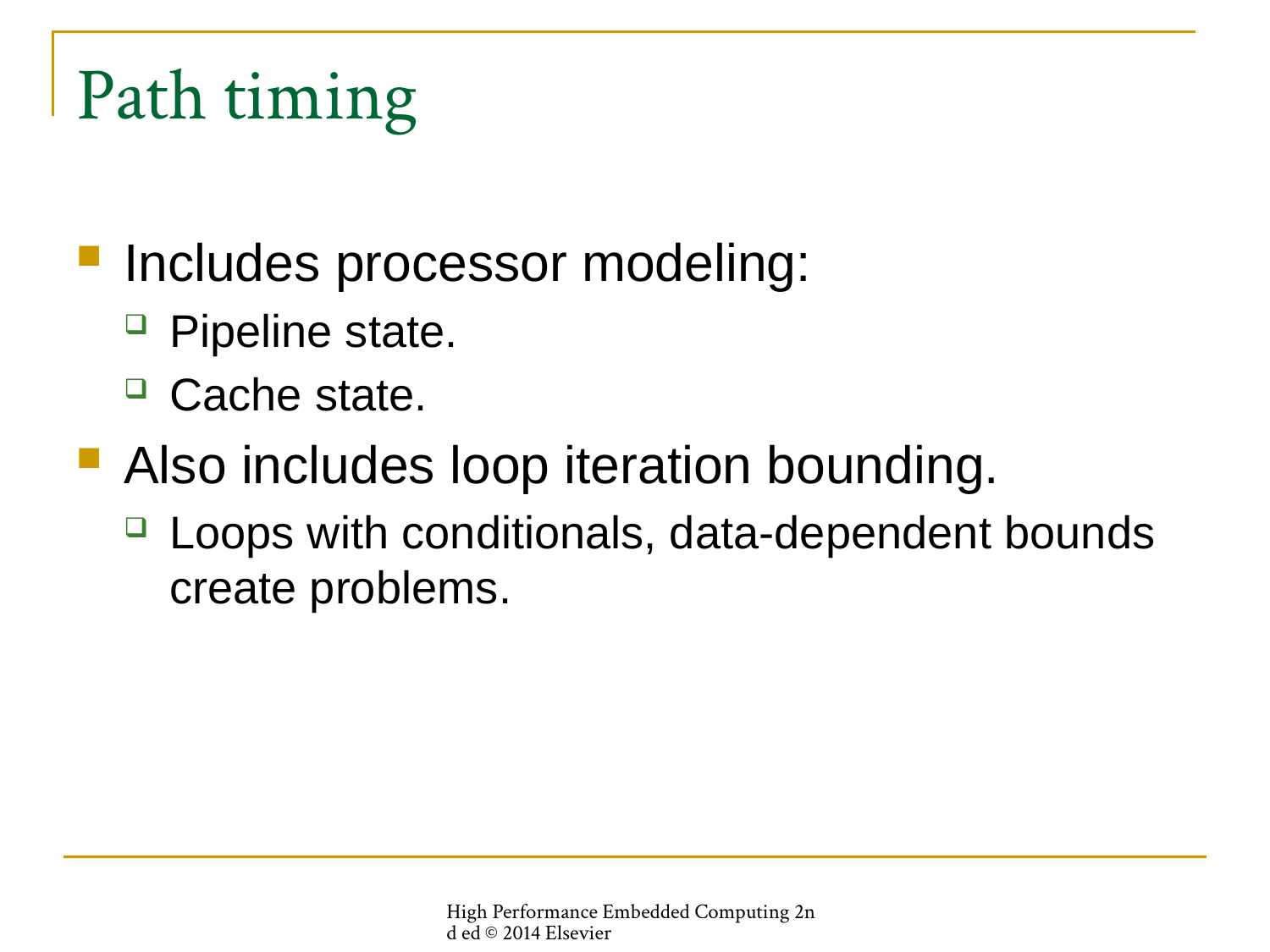

# Path timing
Includes processor modeling:
Pipeline state.
Cache state.
Also includes loop iteration bounding.
Loops with conditionals, data-dependent bounds create problems.
High Performance Embedded Computing 2nd ed © 2014 Elsevier